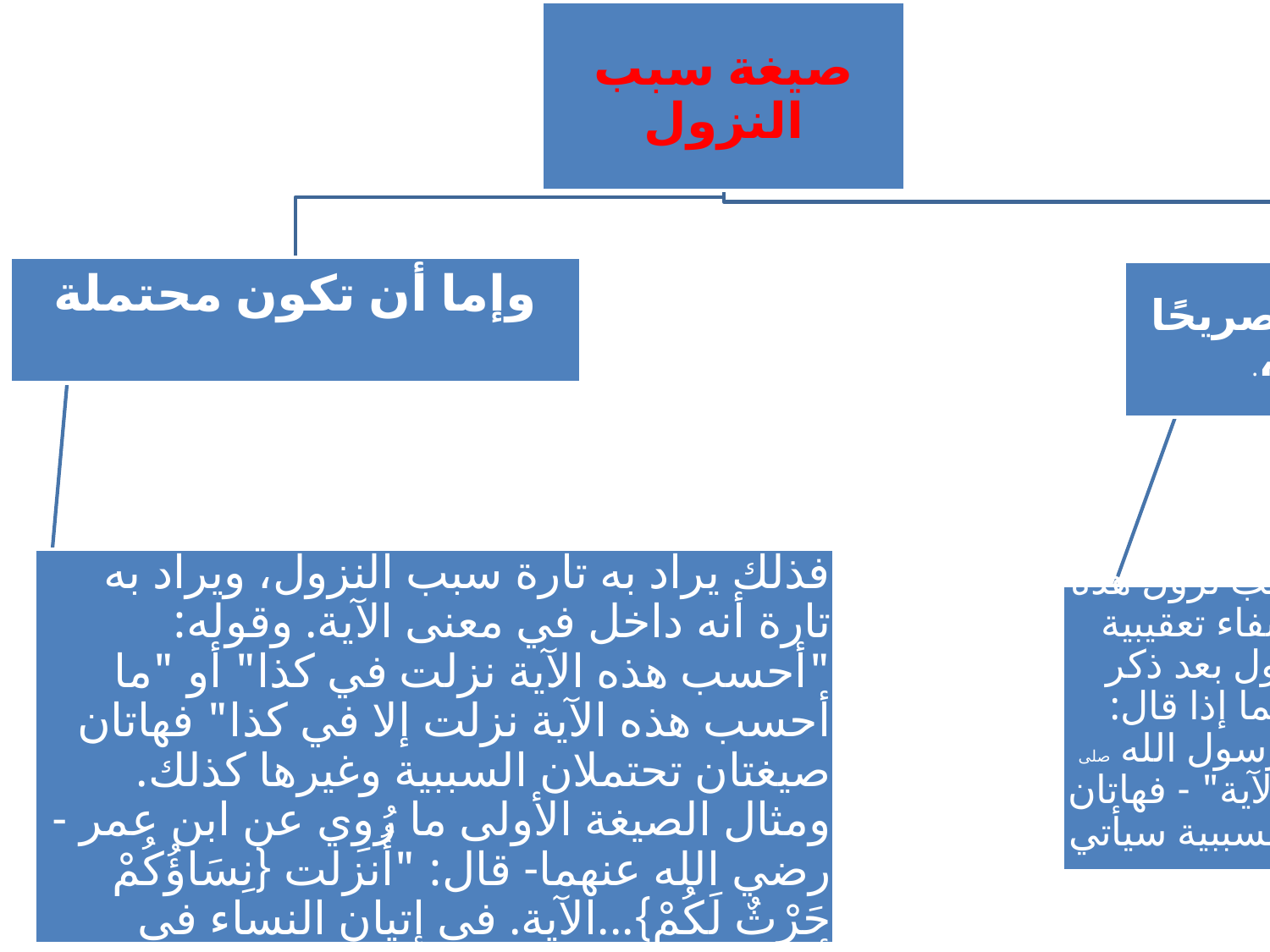

صيغة سبب النزول
وإما أن تكون محتملة

 كقول الراوي: "نزلت هذه الآية في كذا" فذلك يراد به تارة سبب النزول، ويراد به تارة أنه داخل في معنى الآية. وقوله: "أحسب هذه الآية نزلت في كذا" أو "ما أحسب هذه الآية نزلت إلا في كذا" فهاتان صيغتان تحتملان السببية وغيرها كذلك. ومثال الصيغة الأولى ما رُوِي عن ابن عمر -رضي الله عنهما- قال: "أُنزلت {نِسَاؤُكُمْ حَرْثٌ لَكُمْ}...الآية. في إتيان النساء في أدبارهن"
إما أن تكون نصًّا صريحًا في السببية،.
كأن يقول ا لراوي: "سبب نزول هذه الآية كذا"، أو إذا أتى بفاء تعقيبية داخلة على مادة النزول بعد ذكر الحادثة أو السؤال، كما إذا قال: "حدث كذا" أو "سُئِلَ رسول الله صلى الله عليه وسلم - عن كذا فنزلت الآية" - فهاتان صيغتان صريحتان في السببية سيأتي لهما أمثلة